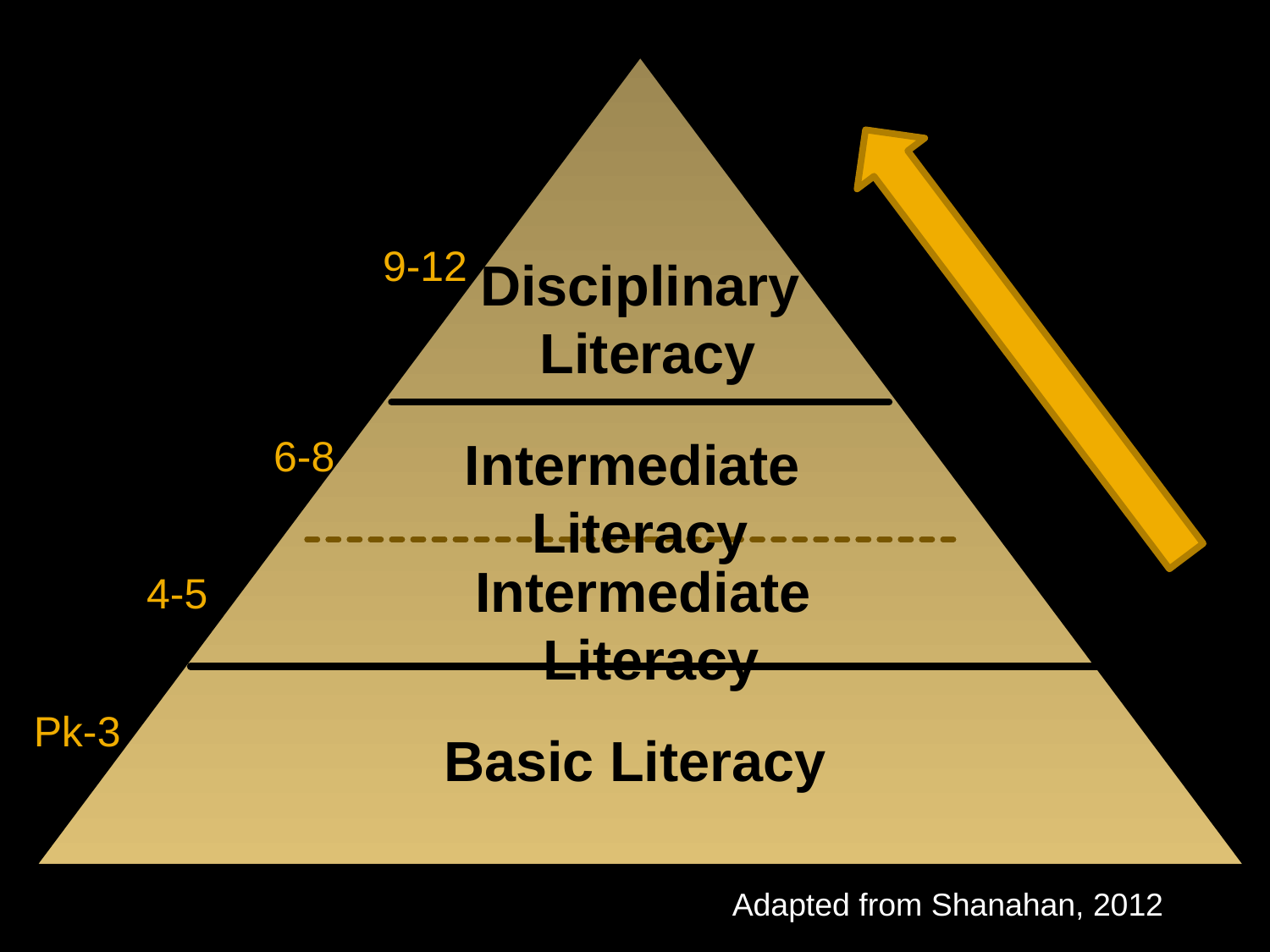

9-12
Disciplinary  Literacy
6-8
Intermediate  Literacy
Intermediate  Literacy
4-5
Pk-3
Basic Literacy
Adapted from Shanahan, 2012